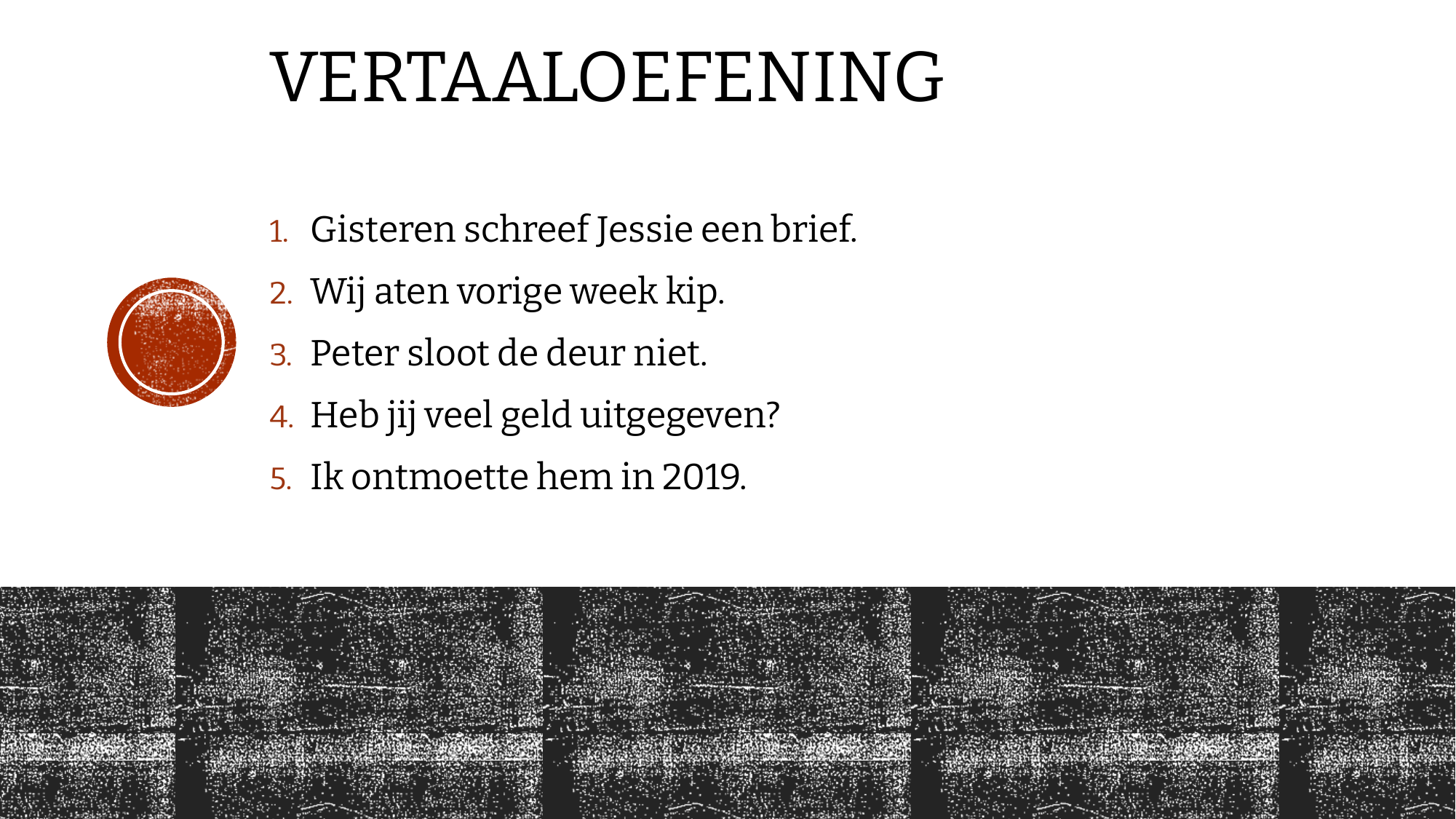

# VertaalOefening

Gisteren schreef Jessie een brief.
Wij aten vorige week kip.
Peter sloot de deur niet.
Heb jij veel geld uitgegeven?
Ik ontmoette hem in 2019.